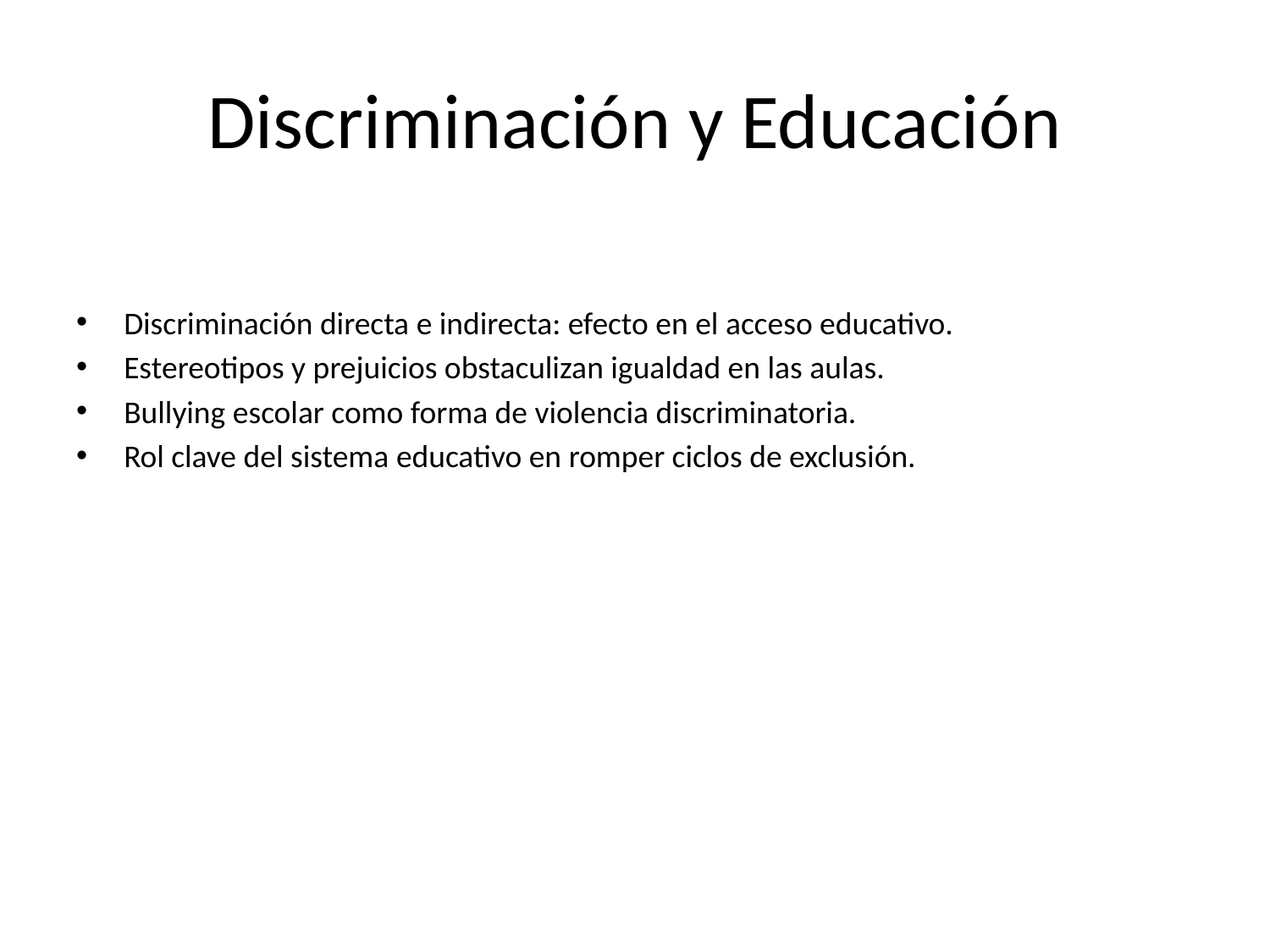

# Discriminación y Educación

Discriminación directa e indirecta: efecto en el acceso educativo.
Estereotipos y prejuicios obstaculizan igualdad en las aulas.
Bullying escolar como forma de violencia discriminatoria.
Rol clave del sistema educativo en romper ciclos de exclusión.